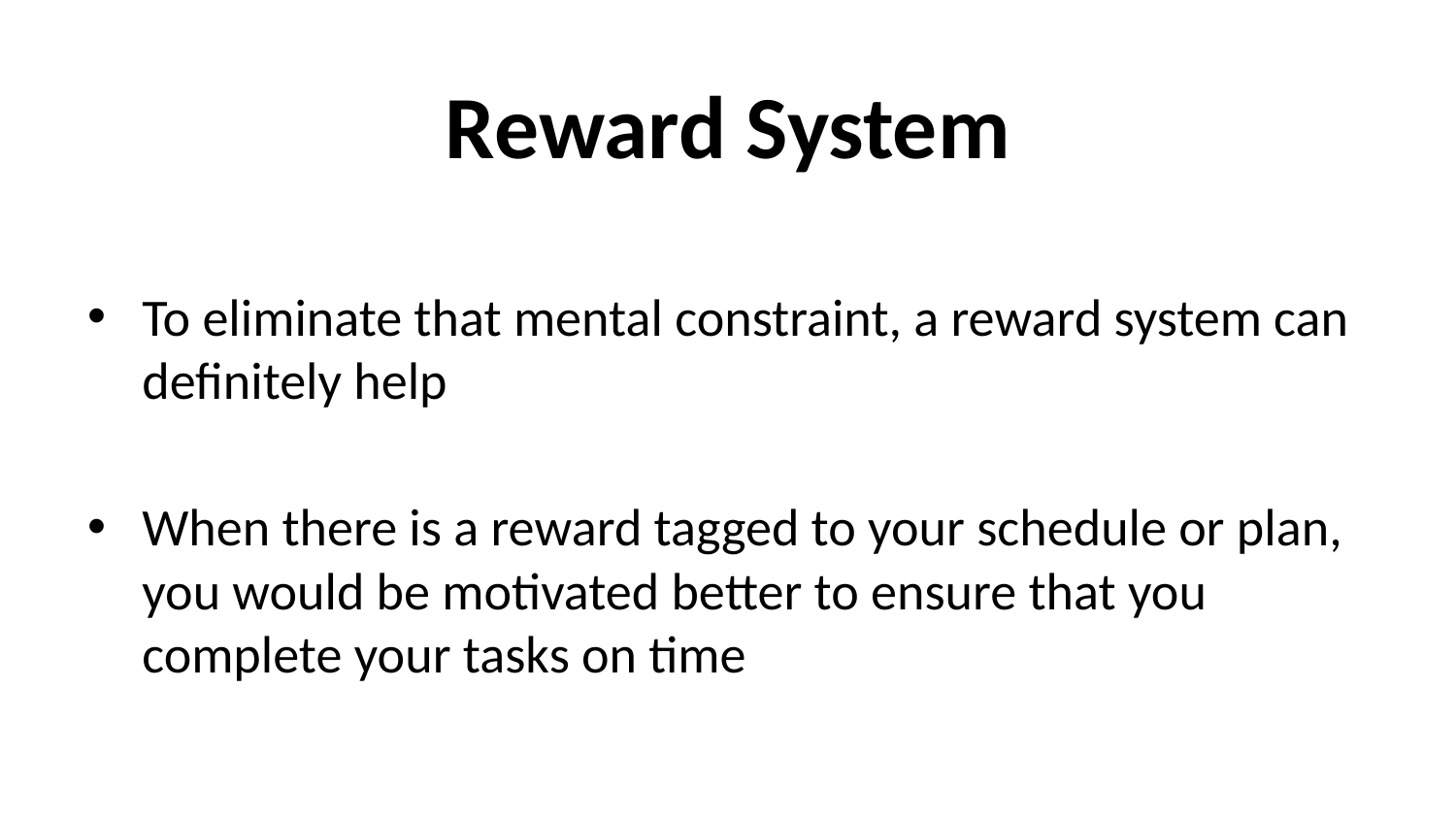

# Reward System
To eliminate that mental constraint, a reward system can definitely help

When there is a reward tagged to your schedule or plan, you would be motivated better to ensure that you complete your tasks on time